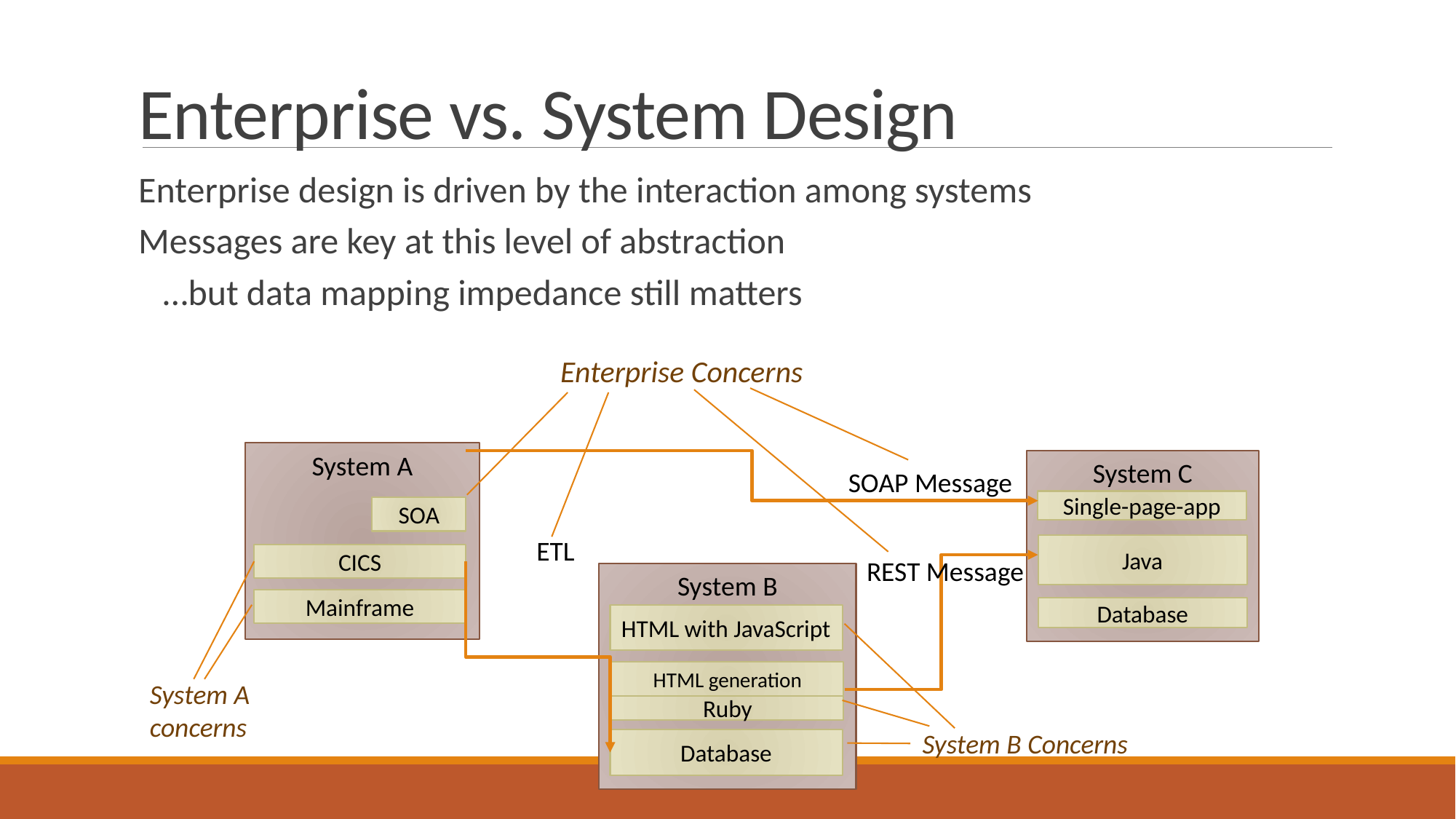

# Enterprise vs. System Design
Enterprise design is driven by the interaction among systems
Messages are key at this level of abstraction
   …but data mapping impedance still matters
Enterprise Concerns
System A
System C
SOAP Message
Single-page-app
SOA
ETL
Java
CICS
REST Message
System B
Mainframe
Database
HTML with JavaScript
HTML generation
System A concerns
Ruby
System B Concerns
Database